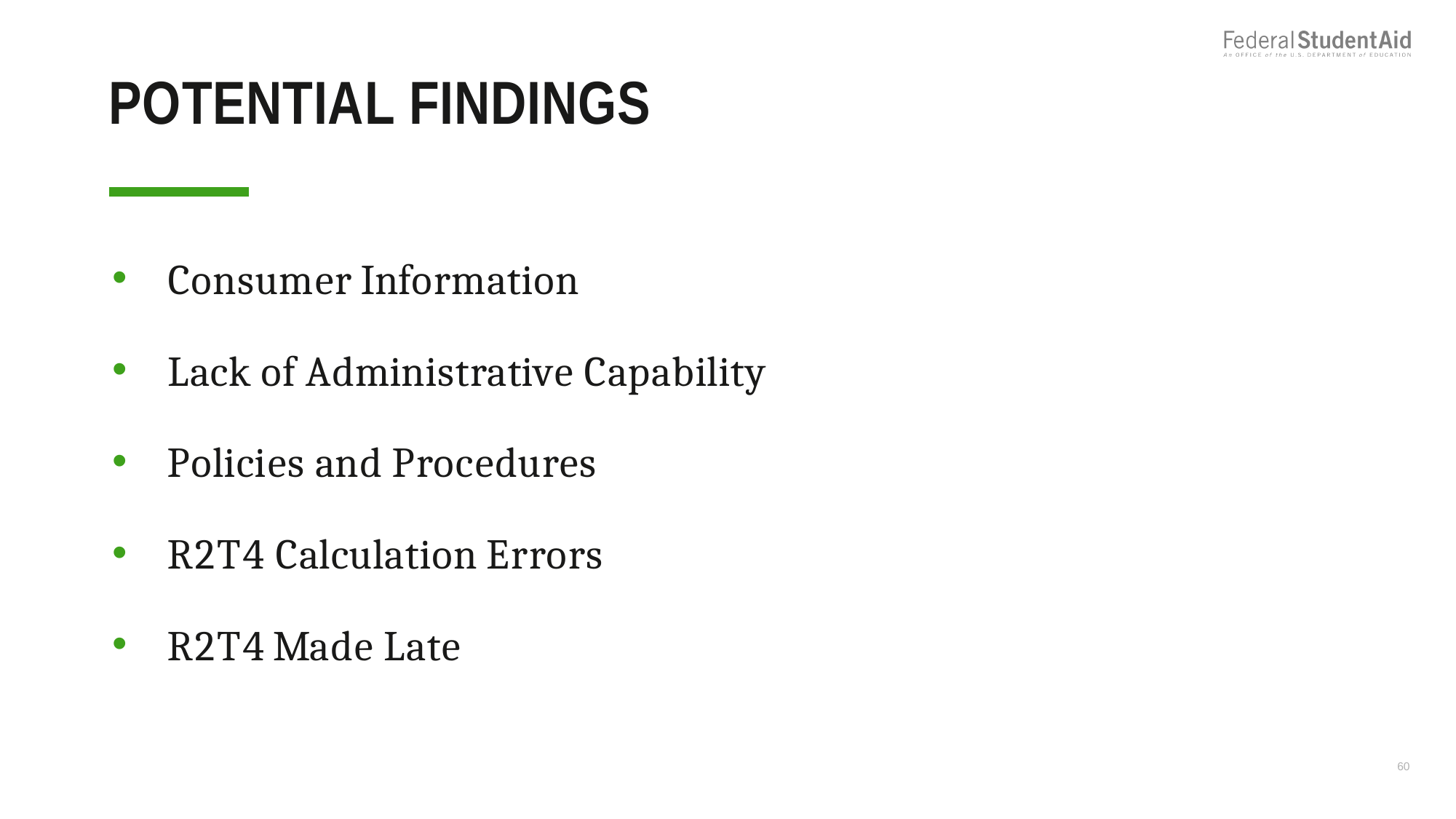

# Potential findings
Consumer Information
Lack of Administrative Capability
Policies and Procedures
R2T4 Calculation Errors
R2T4 Made Late
60